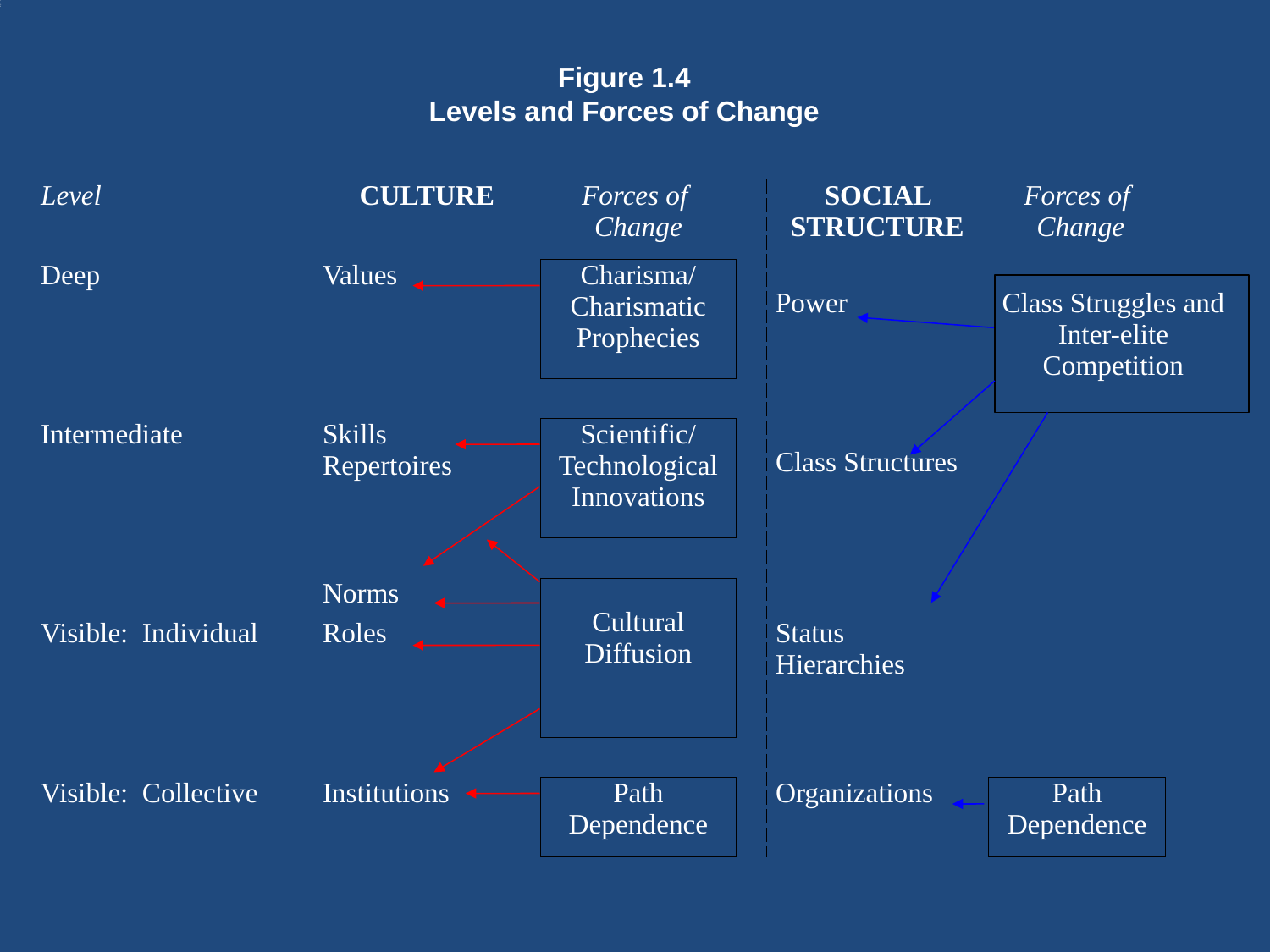

# Figure 1.4
Figure 1.4
Levels and Forces of Change

| Level | CULTURE | Forces of Change |  | SOCIAL STRUCTURE | Forces of Change |  |
| --- | --- | --- | --- | --- | --- | --- |
| Deep | Values | Charisma/ Charismatic Prophecies |  | Power | Class Struggles and Inter-elite Competition |  |
|  |  |  |  |  |  |  |
| Intermediate | Skills Repertoires | Scientific/ Technological Innovations |  | Class Structures |  |  |
|  |  |  |  |  |  |  |
|  | Norms | Cultural Diffusion |  |  |  |  |
| Visible: Individual | Roles |  |  | Status Hierarchies |  |  |
|  |  |  |  |  |  |  |
|  |  |  |  |  |  |  |
| Visible: Collective | Institutions | Path Dependence |  | Organizations | Path Dependence |  |